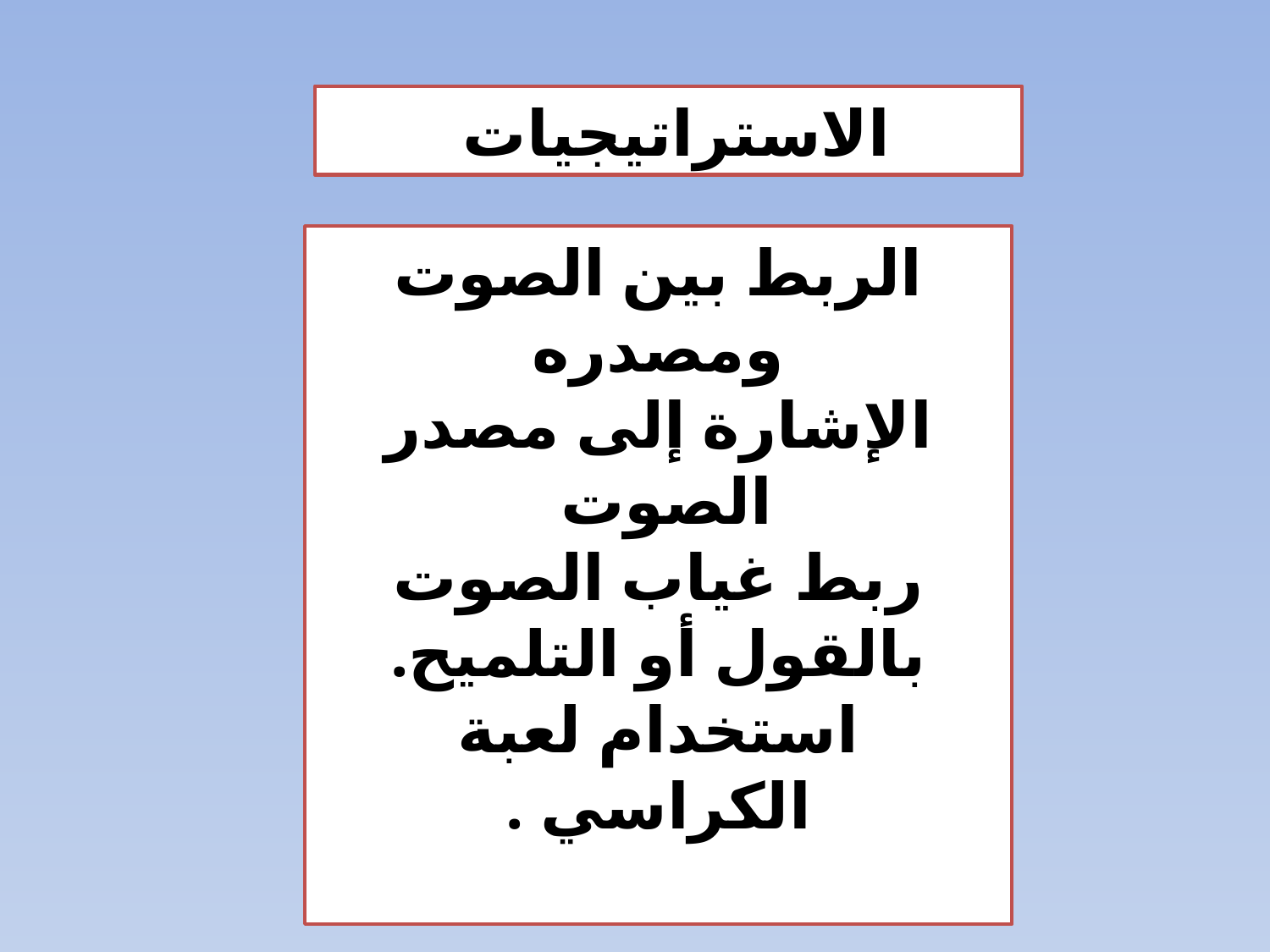

الاستراتيجيات
الربط بين الصوت ومصدره
الإشارة إلى مصدر الصوت
ربط غياب الصوت بالقول أو التلميح.
استخدام لعبة الكراسي .